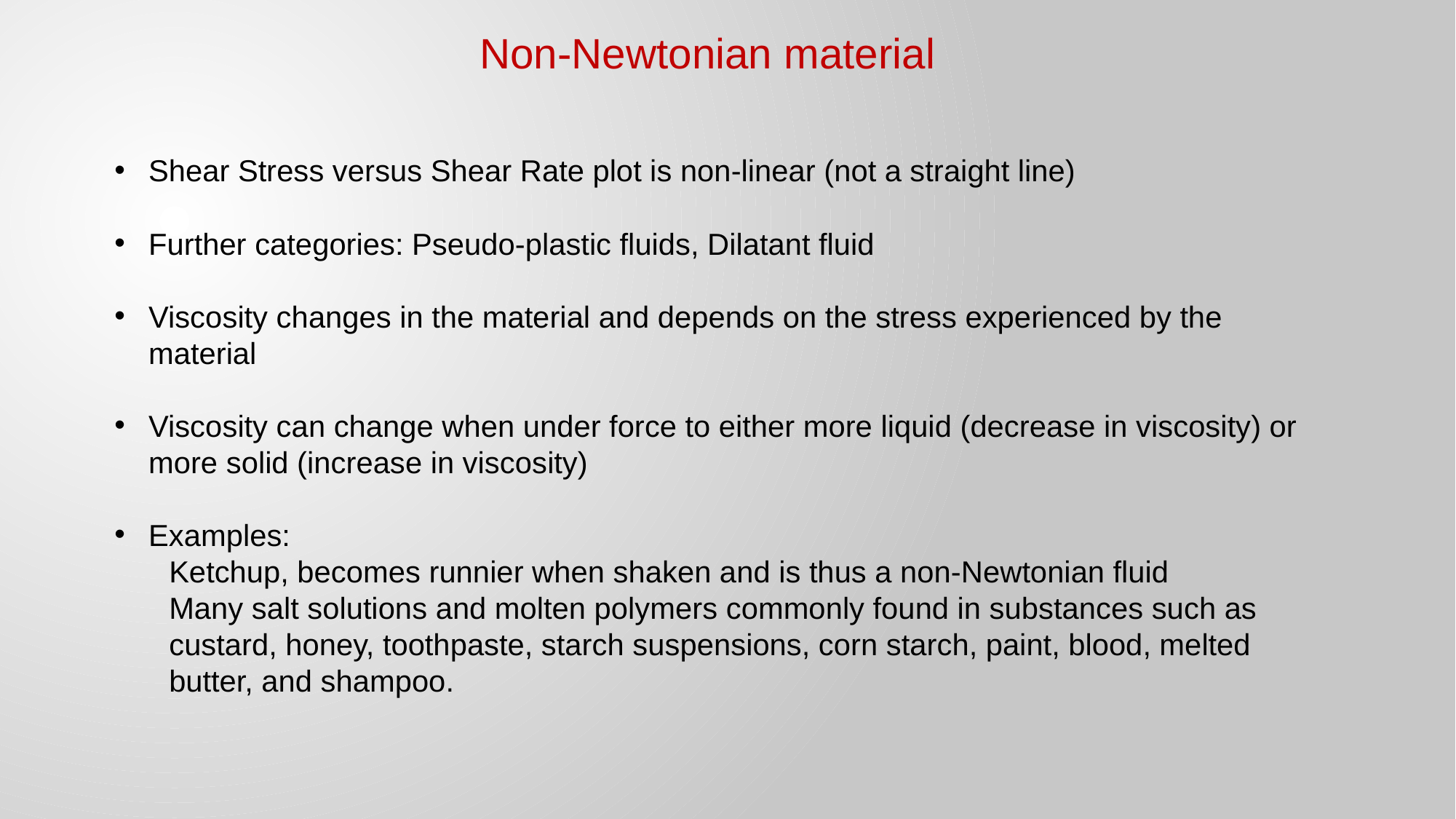

Non-Newtonian material

Shear Stress versus Shear Rate plot is non-linear (not a straight line)

Further categories: Pseudo-plastic fluids, Dilatant fluid

Viscosity changes in the material and depends on the stress experienced by the material

Viscosity can change when under force to either more liquid (decrease in viscosity) or more solid (increase in viscosity)

Examples:
Ketchup, becomes runnier when shaken and is thus a non-Newtonian fluid
Many salt solutions and molten polymers commonly found in substances such as custard, honey, toothpaste, starch suspensions, corn starch, paint, blood, melted butter, and shampoo.